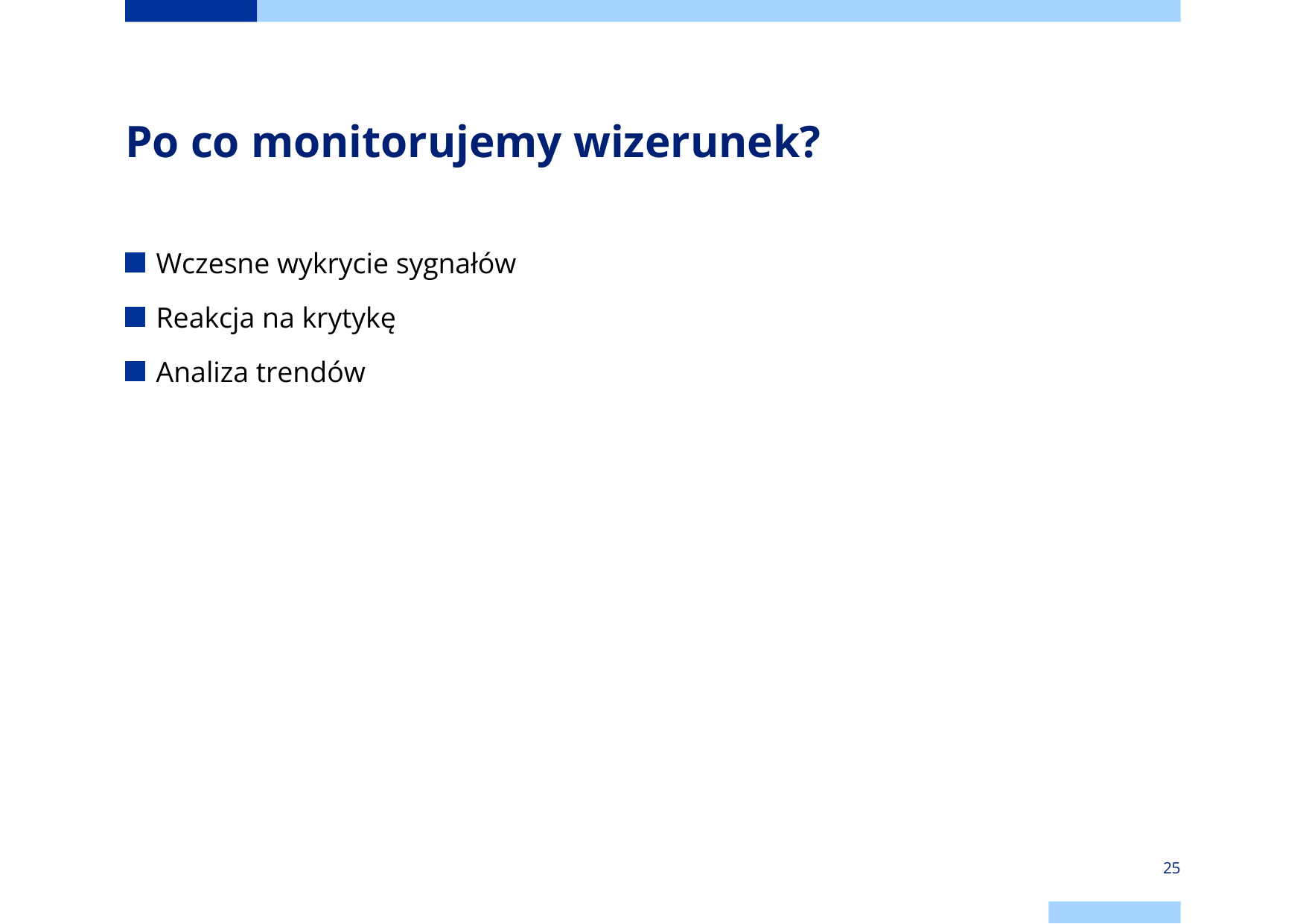

# Po co monitorujemy wizerunek?
Wczesne wykrycie sygnałów
Reakcja na krytykę
Analiza trendów
25